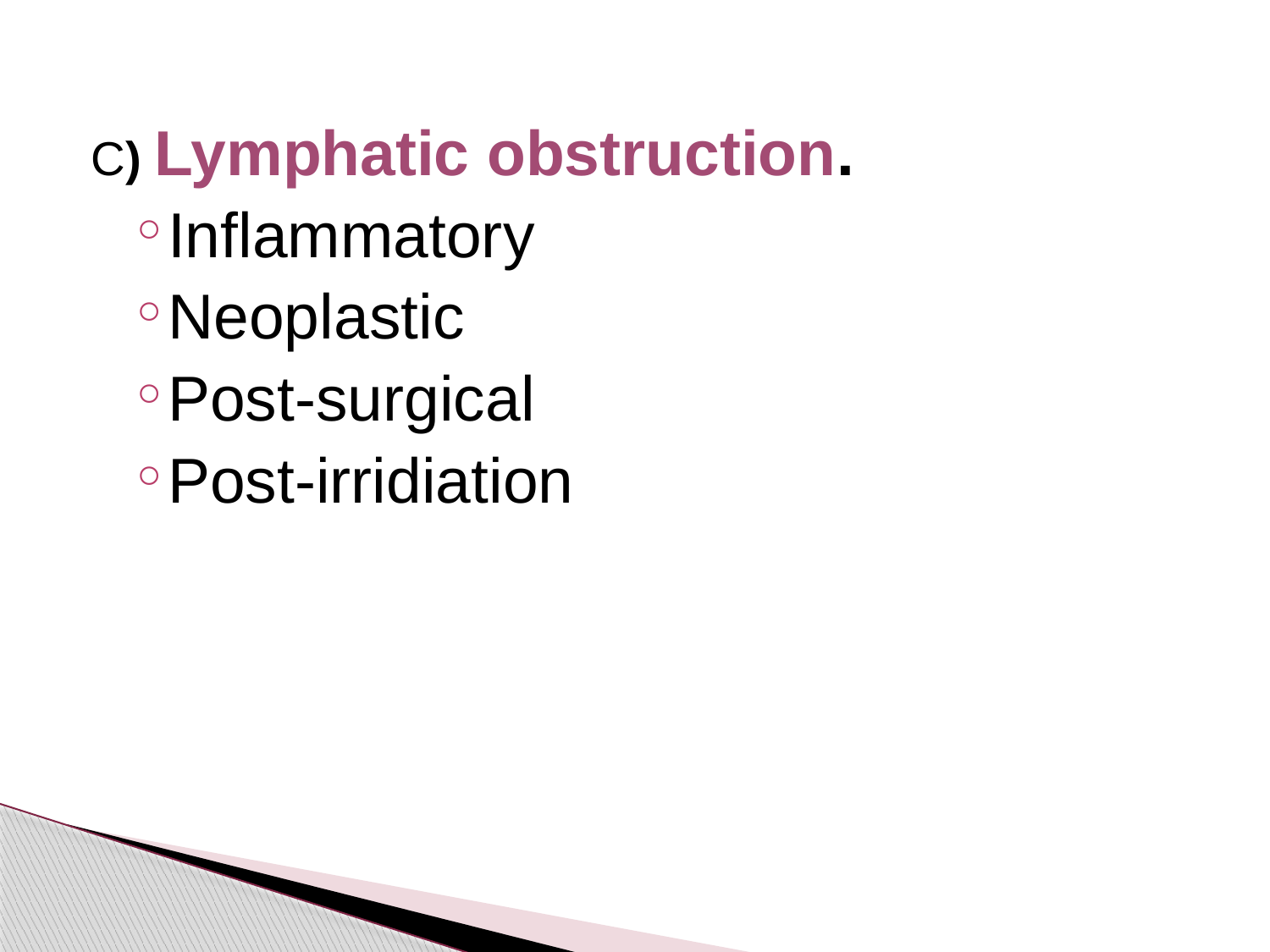

C) Lymphatic obstruction.
Inflammatory
Neoplastic
Post-surgical
Post-irridiation